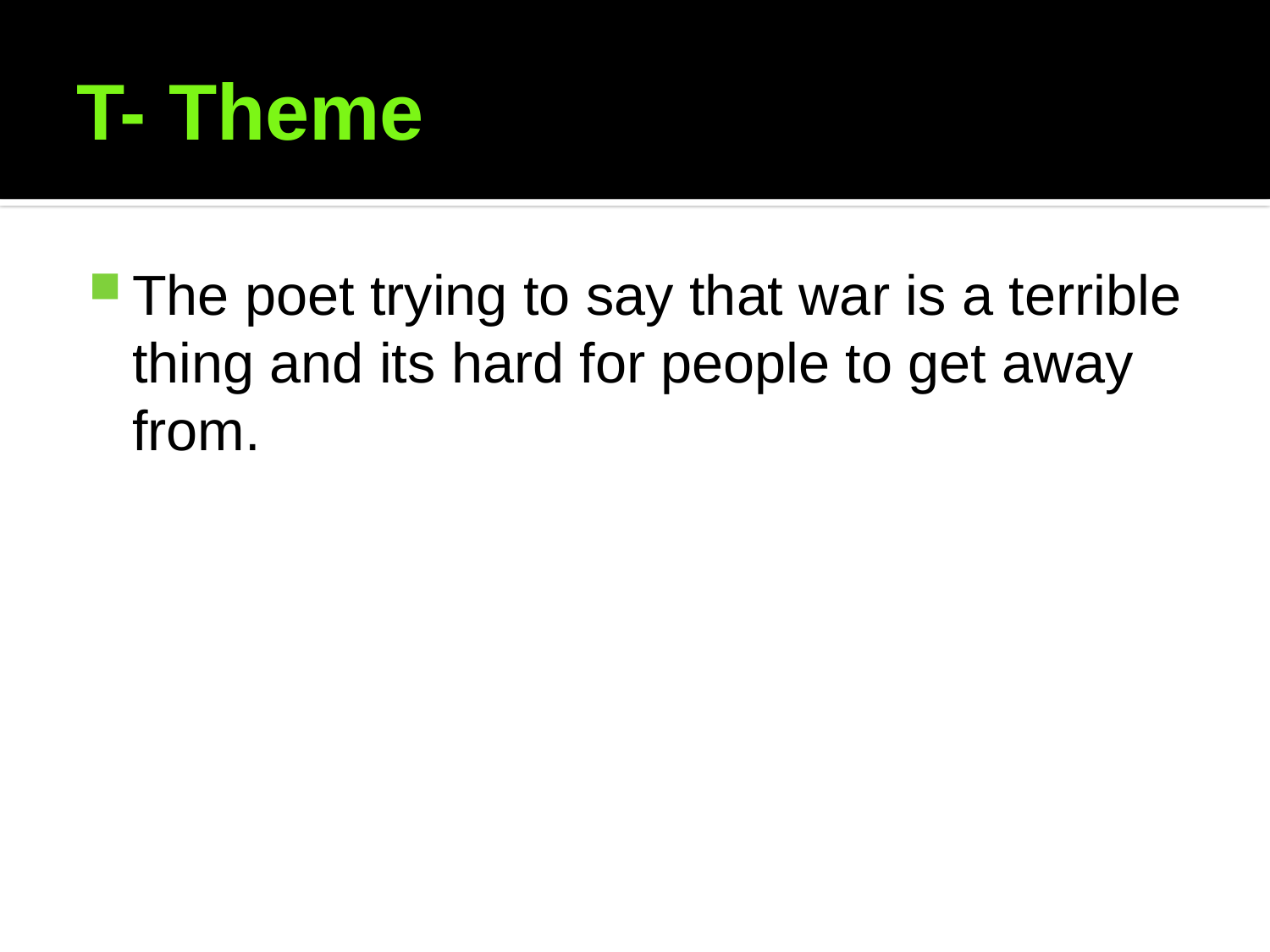

# T- Theme
The poet trying to say that war is a terrible thing and its hard for people to get away from.